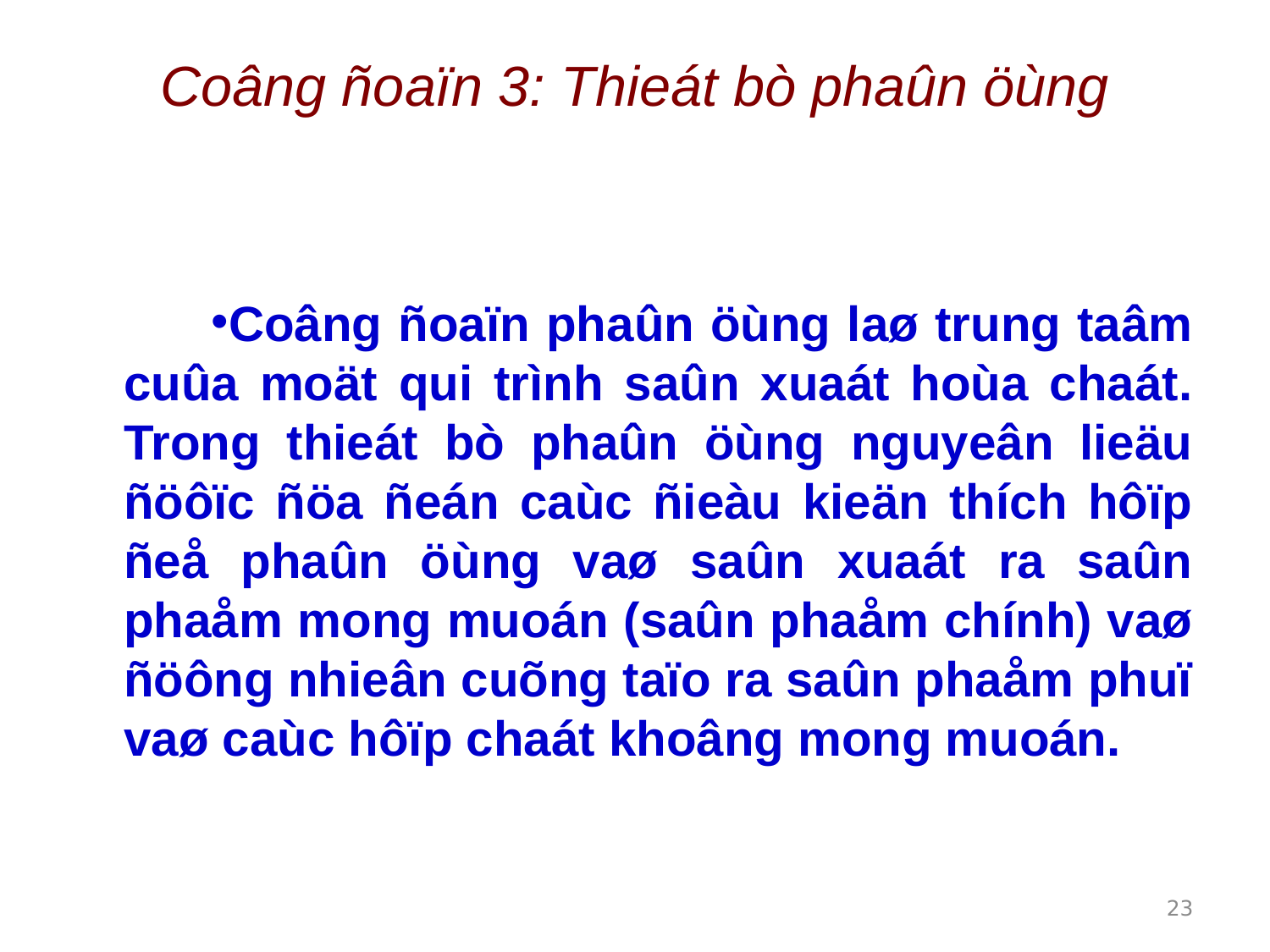

# Coâng ñoaïn 3: Thieát bò phaûn öùng
Coâng ñoaïn phaûn öùng laø trung taâm cuûa moät qui trình saûn xuaát hoùa chaát. Trong thieát bò phaûn öùng nguyeân lieäu ñöôïc ñöa ñeán caùc ñieàu kieän thích hôïp ñeå phaûn öùng vaø saûn xuaát ra saûn phaåm mong muoán (saûn phaåm chính) vaø ñöông nhieân cuõng taïo ra saûn phaåm phuï vaø caùc hôïp chaát khoâng mong muoán.
23